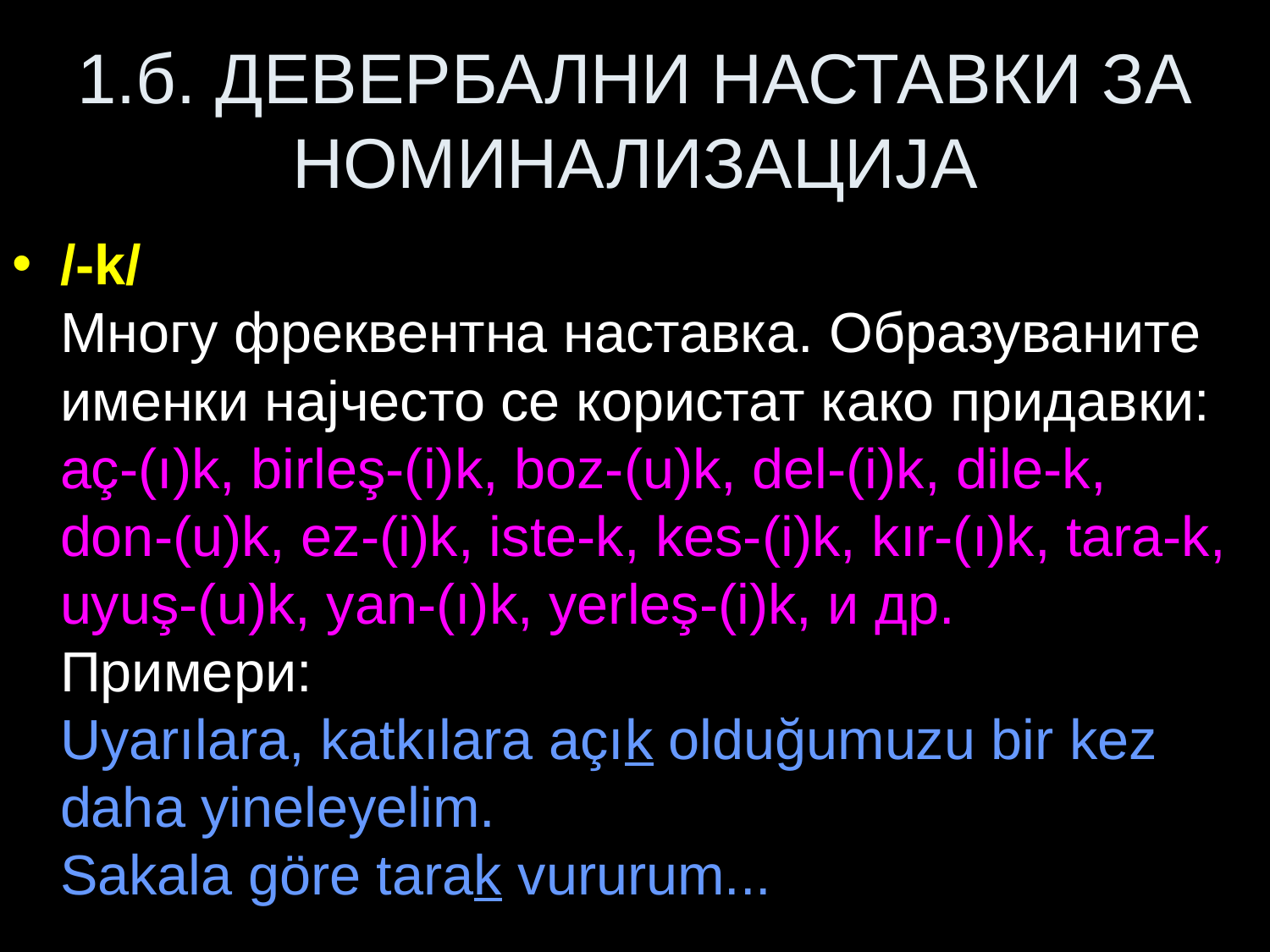

# 1.б. ДЕВЕРБАЛНИ НАСТАВКИ ЗА НОМИНАЛИЗАЦИЈА
/-k/
Многу фреквентна наставка. Образуваните именки најчесто се користат како придавки:
aç-(ı)k, birleş-(i)k, boz-(u)k, del-(i)k, dile-k,
don-(u)k, ez-(i)k, iste-k, kes-(i)k, kır-(ı)k, tara-k, uyuş-(u)k, yan-(ı)k, yerleş-(i)k, и др.
Примери:
Uyarılara, katkılara açık olduğumuzu bir kez daha yineleyelim.
Sakala göre tarak vururum...